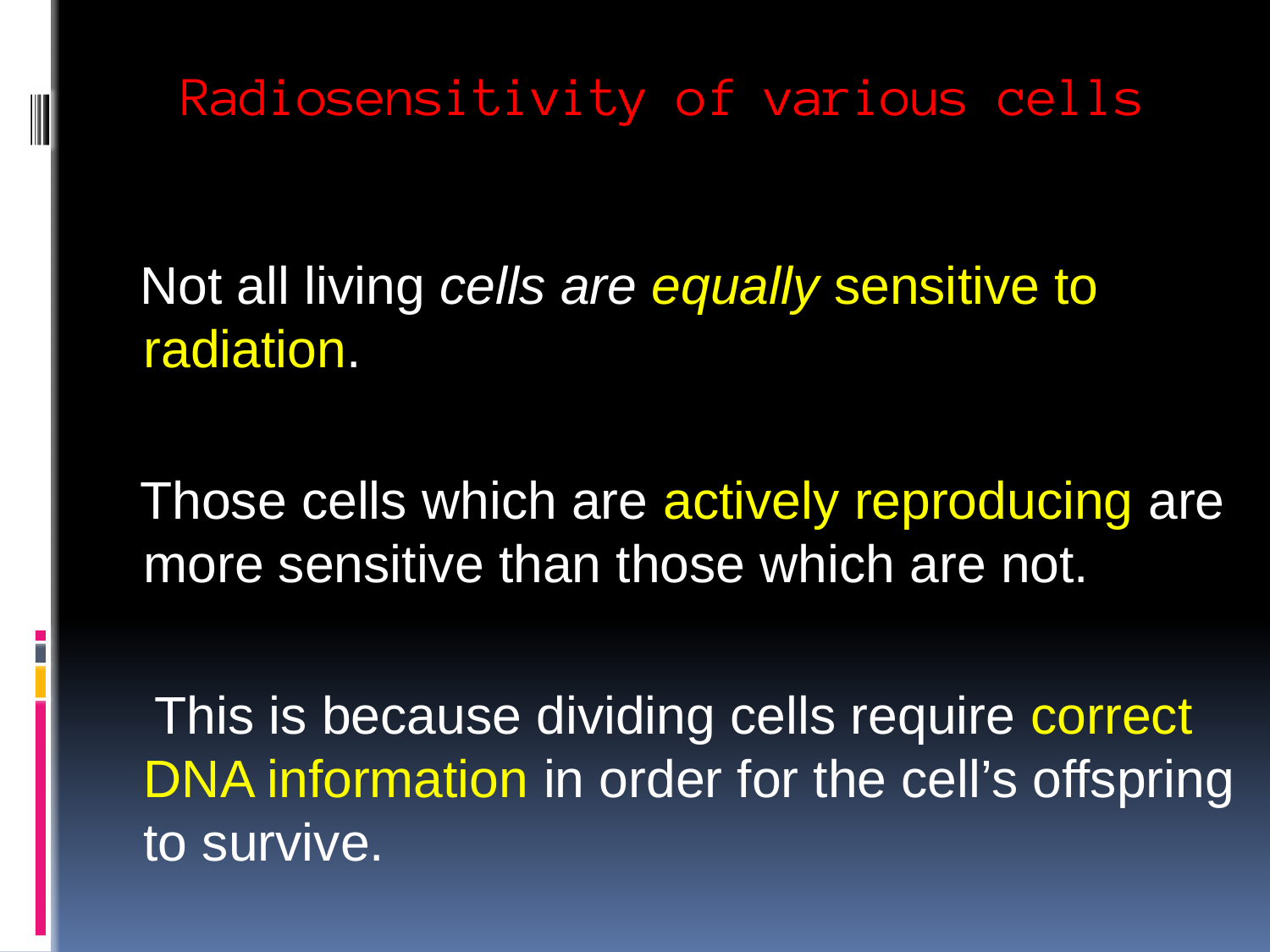

# Radiosensitivity of various cells

   Not all living cells are equally sensitive to radiation.

   Those cells which are actively reproducing are more sensitive than those which are not.

    This is because dividing cells require correct DNA information in order for the cell’s offspring to survive.